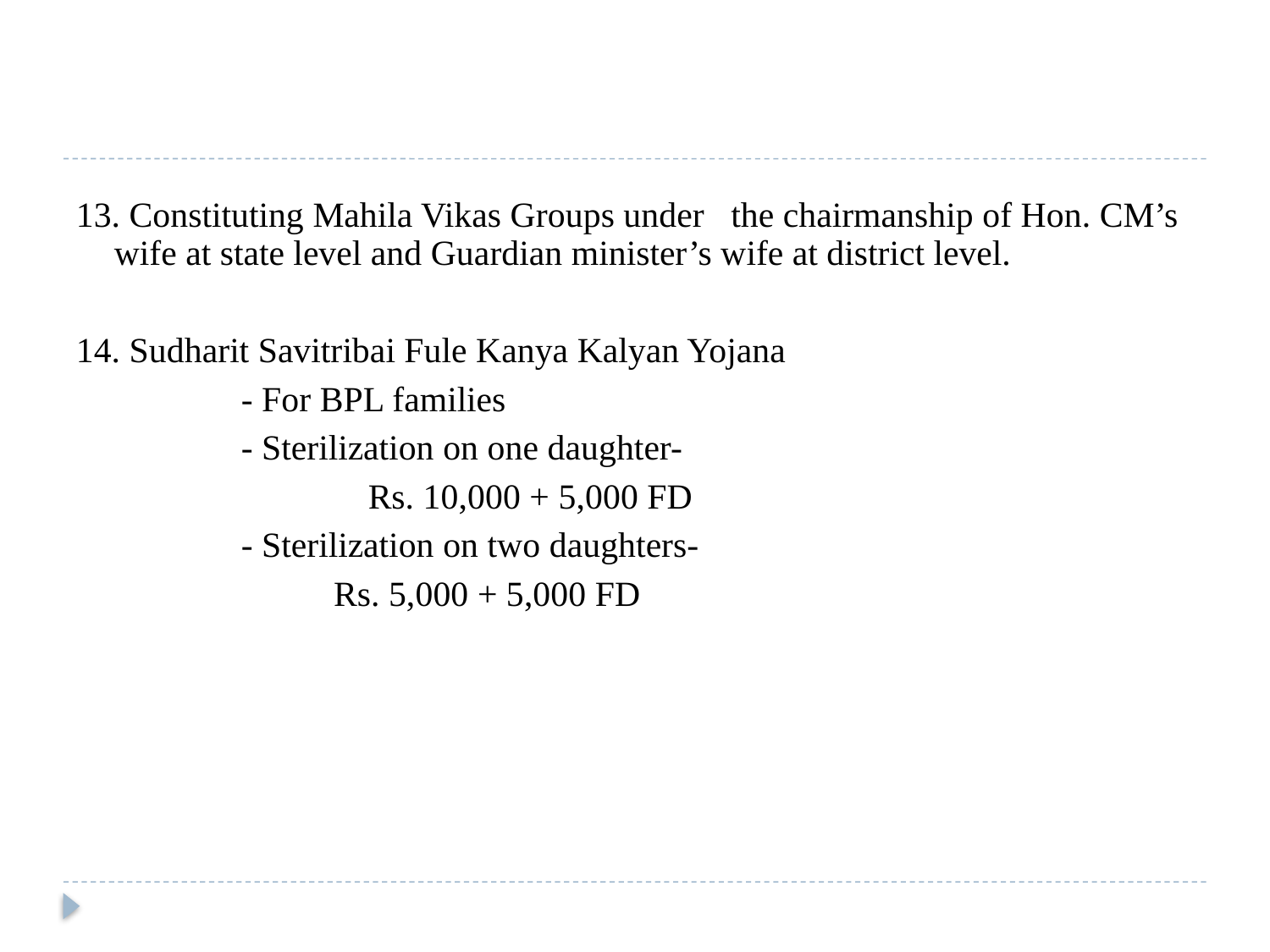

13. Constituting Mahila Vikas Groups under   the chairmanship of Hon. CM’s wife at state level and Guardian minister’s wife at district level.

14. Sudharit Savitribai Fule Kanya Kalyan Yojana
		- For BPL families
		- Sterilization on one daughter-
			Rs. 10,000 + 5,000 FD
		- Sterilization on two daughters-
                             Rs. 5,000 + 5,000 FD